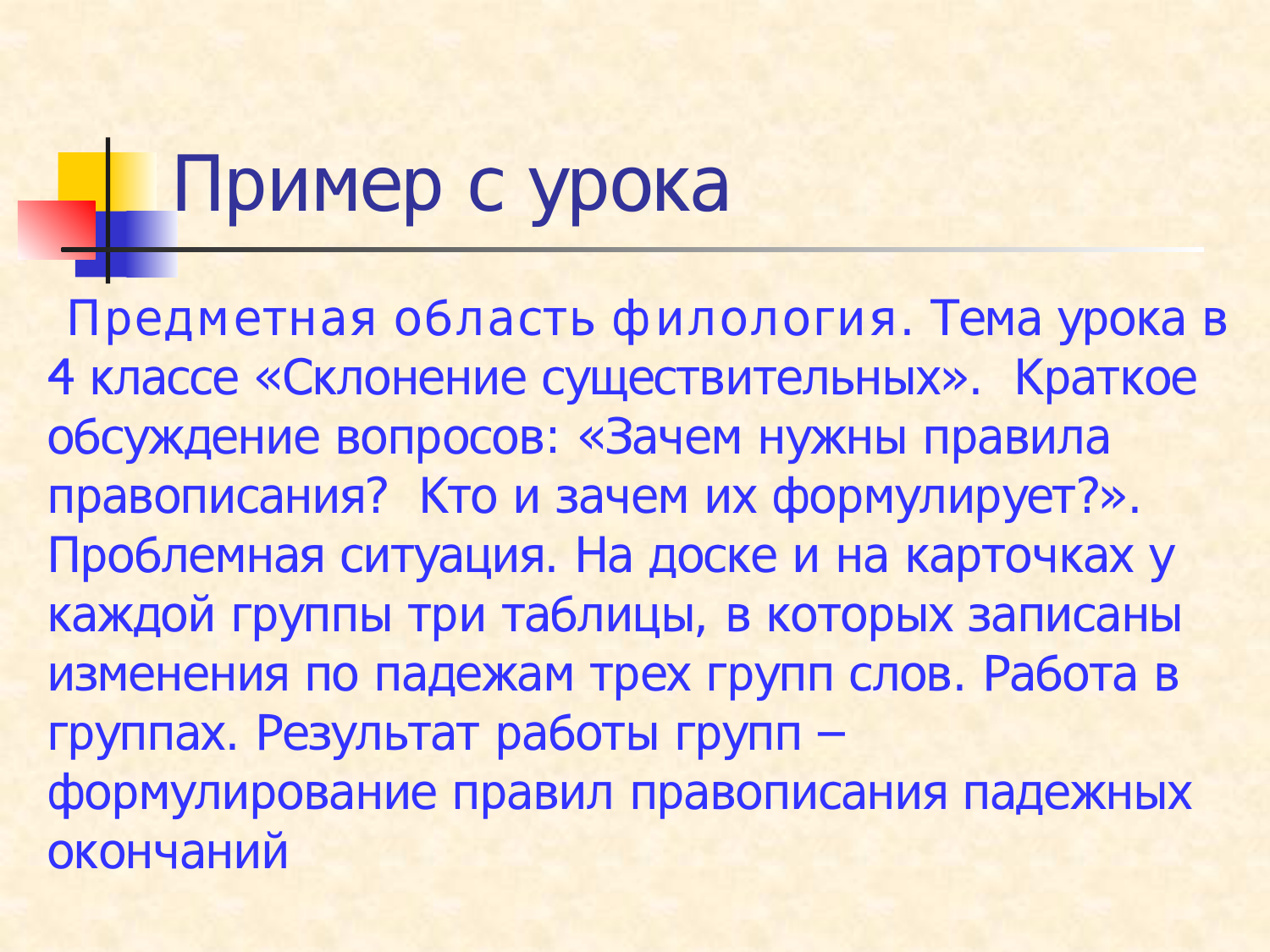

# Пример с урока
Предметная область филология. Тема урока в 4 классе «Склонение существительных».  Краткое обсуждение вопросов: «Зачем нужны правила правописания?  Кто и зачем их формулирует?». Проблемная ситуация. На доске и на карточках у каждой группы три таблицы, в которых записаны изменения по падежам трех групп слов. Работа в группах. Результат работы групп – формулирование правил правописания падежных окончаний